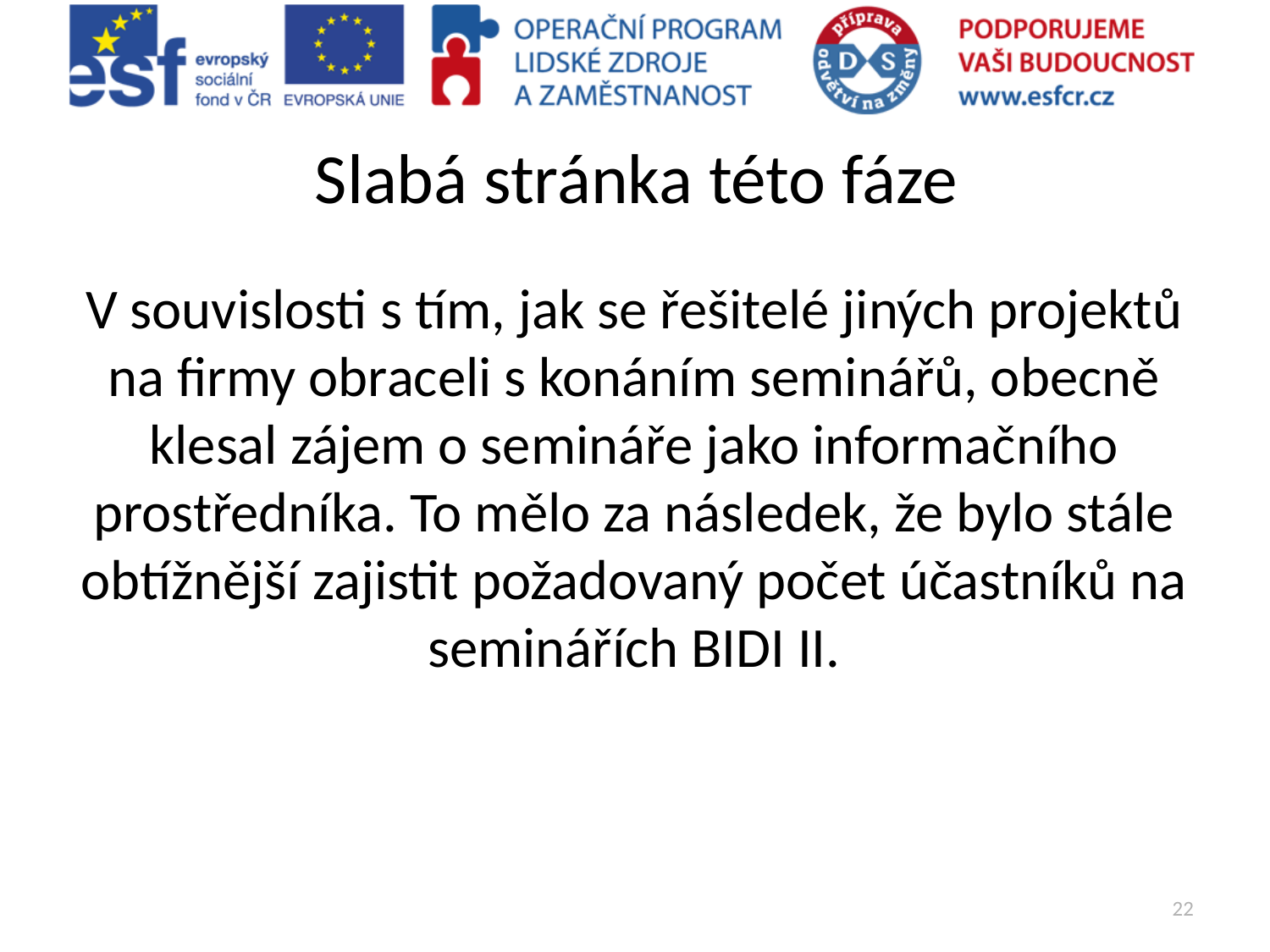

# Slabá stránka této fáze
V souvislosti s tím, jak se řešitelé jiných projektů na firmy obraceli s konáním seminářů, obecně klesal zájem o semináře jako informačního prostředníka. To mělo za následek, že bylo stále obtížnější zajistit požadovaný počet účastníků na seminářích BIDI II.
22